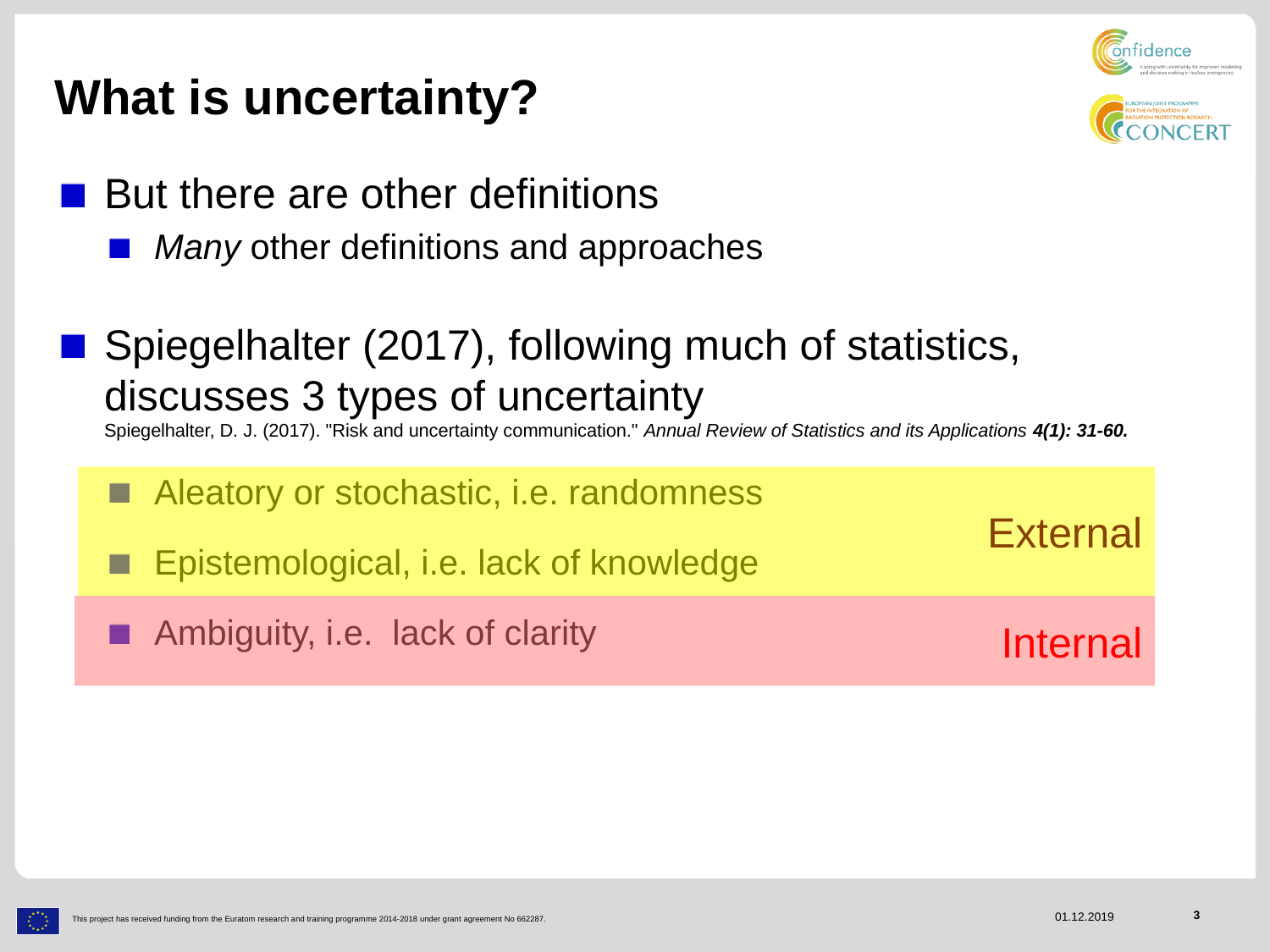

# What is uncertainty?
But there are other definitions
Many other definitions and approaches
Spiegelhalter (2017), following much of statistics, discusses 3 types of uncertainty
Spiegelhalter, D. J. (2017). "Risk and uncertainty communication." Annual Review of Statistics and its Applications 4(1): 31-60.
Aleatory or stochastic, i.e. randomness
Epistemological, i.e. lack of knowledge
Ambiguity, i.e.  lack of clarity

External
Internal